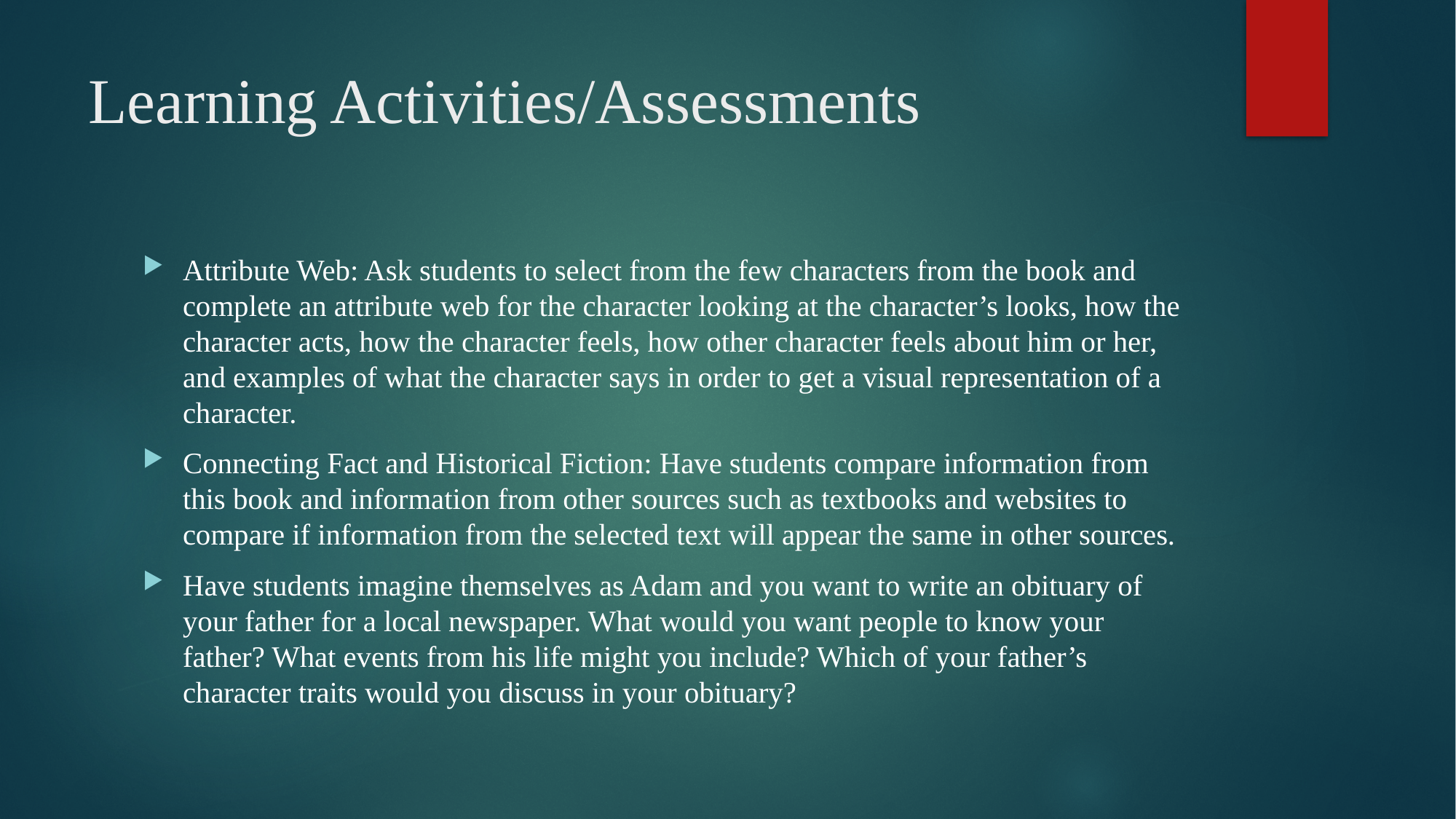

# Learning Activities/Assessments
Attribute Web: Ask students to select from the few characters from the book and complete an attribute web for the character looking at the character’s looks, how the character acts, how the character feels, how other character feels about him or her, and examples of what the character says in order to get a visual representation of a character.
Connecting Fact and Historical Fiction: Have students compare information from this book and information from other sources such as textbooks and websites to compare if information from the selected text will appear the same in other sources.
Have students imagine themselves as Adam and you want to write an obituary of your father for a local newspaper. What would you want people to know your father? What events from his life might you include? Which of your father’s character traits would you discuss in your obituary?